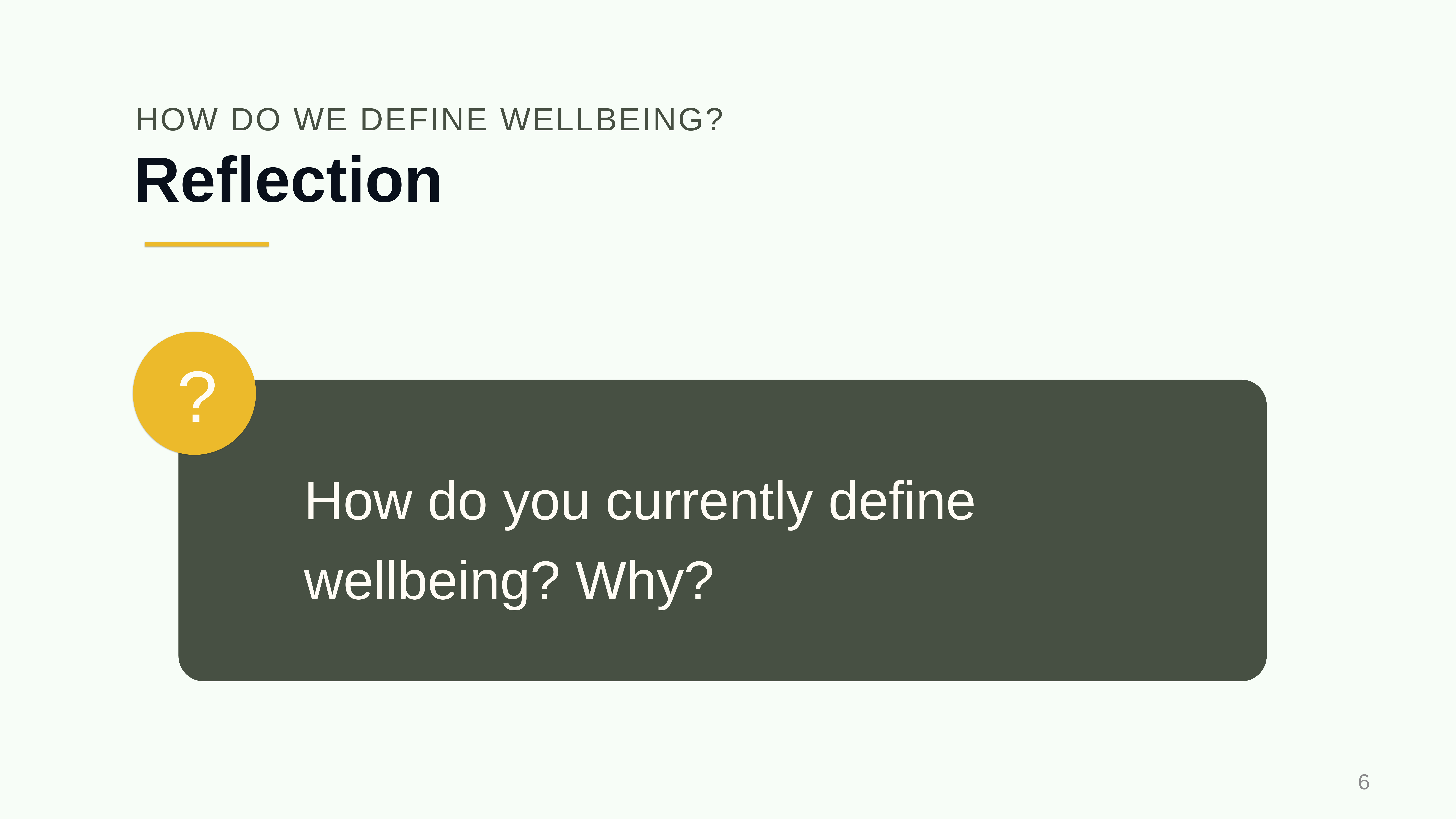

HOW DO WE DEFINE WELLBEING?
# Reflection

?

How do you currently define wellbeing? Why?
6